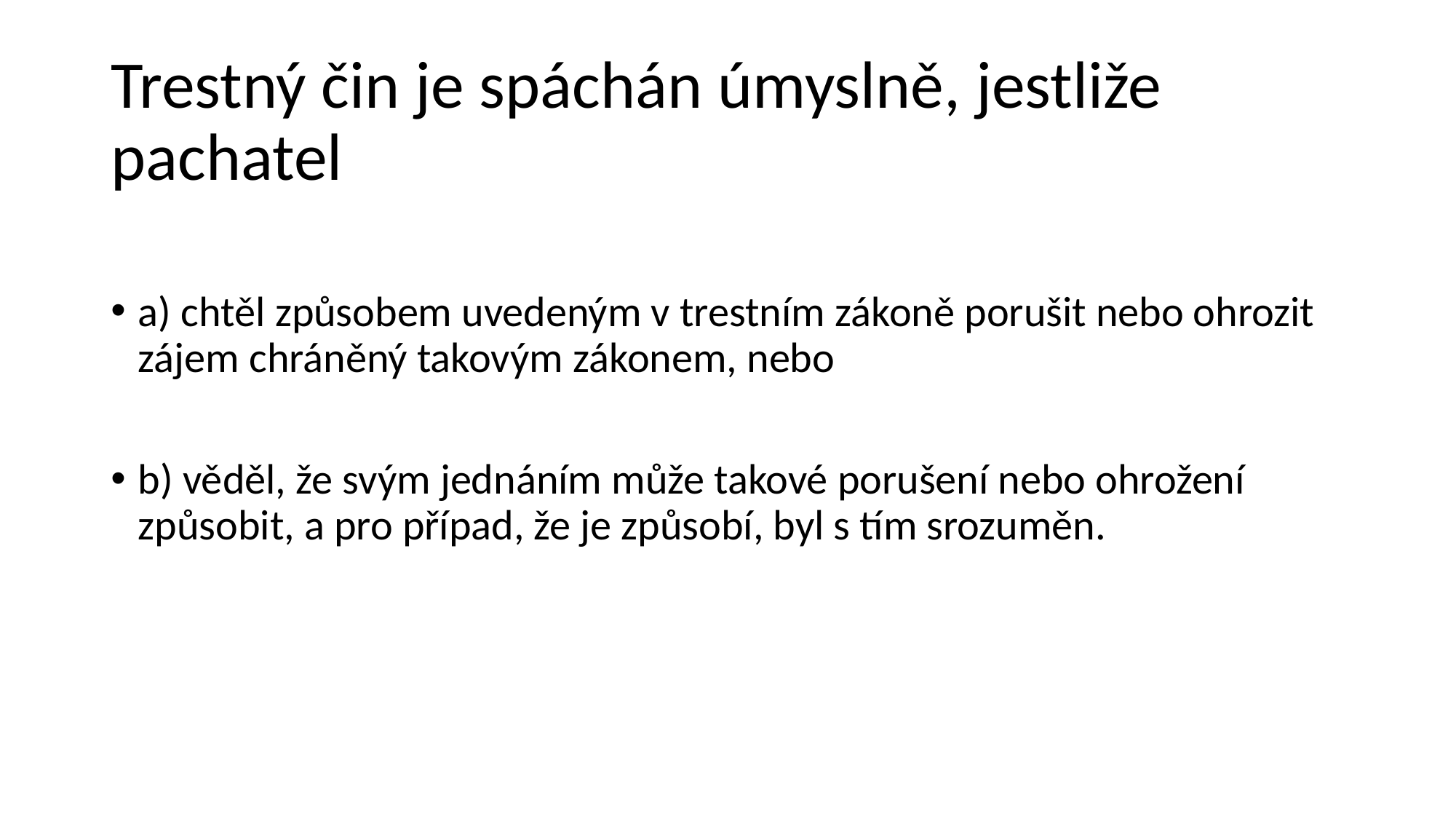

# Trestný čin je spáchán úmyslně, jestliže pachatel

a) chtěl způsobem uvedeným v trestním zákoně porušit nebo ohrozit zájem chráněný takovým zákonem, nebo

b) věděl, že svým jednáním může takové porušení nebo ohrožení způsobit, a pro případ, že je způsobí, byl s tím srozuměn.